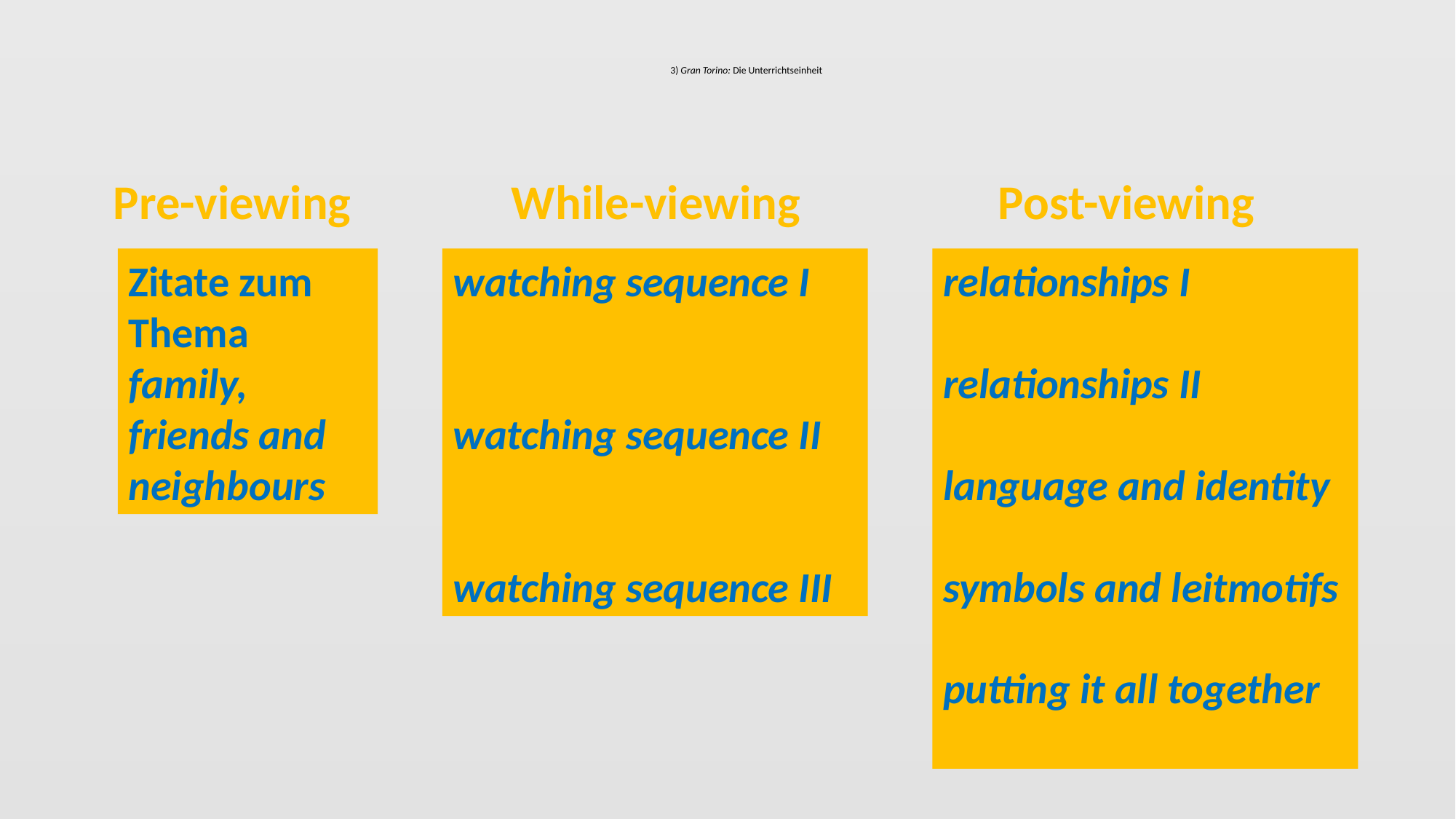

# 3) Gran Torino: Die Unterrichtseinheit
Pre-viewing
Post-viewing
While-viewing
watching sequence I

watching sequence II

watching sequence III
relationships I

relationships II

language and identity

symbols and leitmotifs

putting it all together

Zitate zum Thema
family, friends and neighbours